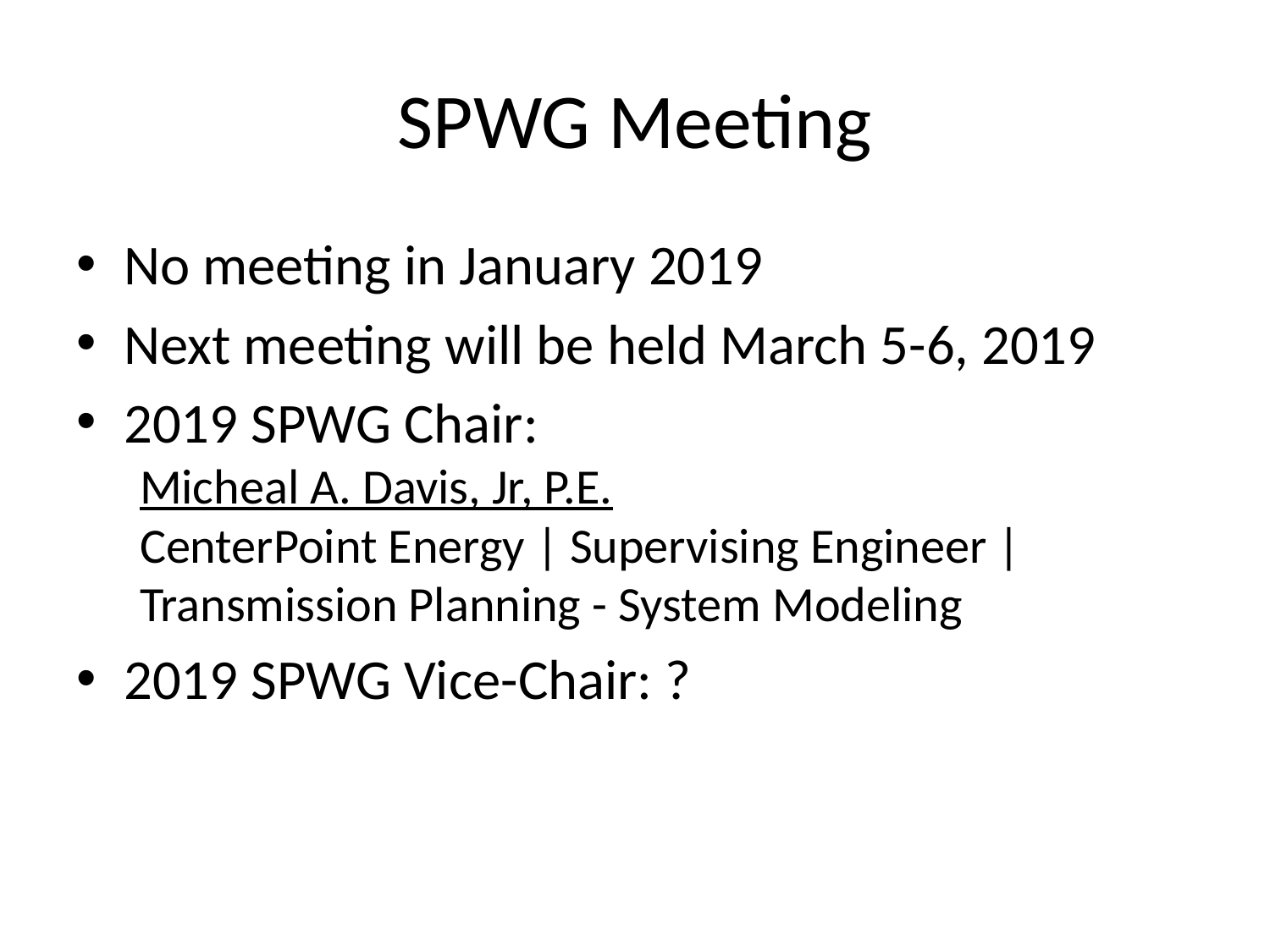

# SPWG Meeting
No meeting in January 2019
Next meeting will be held March 5-6, 2019
2019 SPWG Chair:
Micheal A. Davis, Jr, P.E.
CenterPoint Energy | Supervising Engineer | Transmission Planning - System Modeling
2019 SPWG Vice-Chair: ?